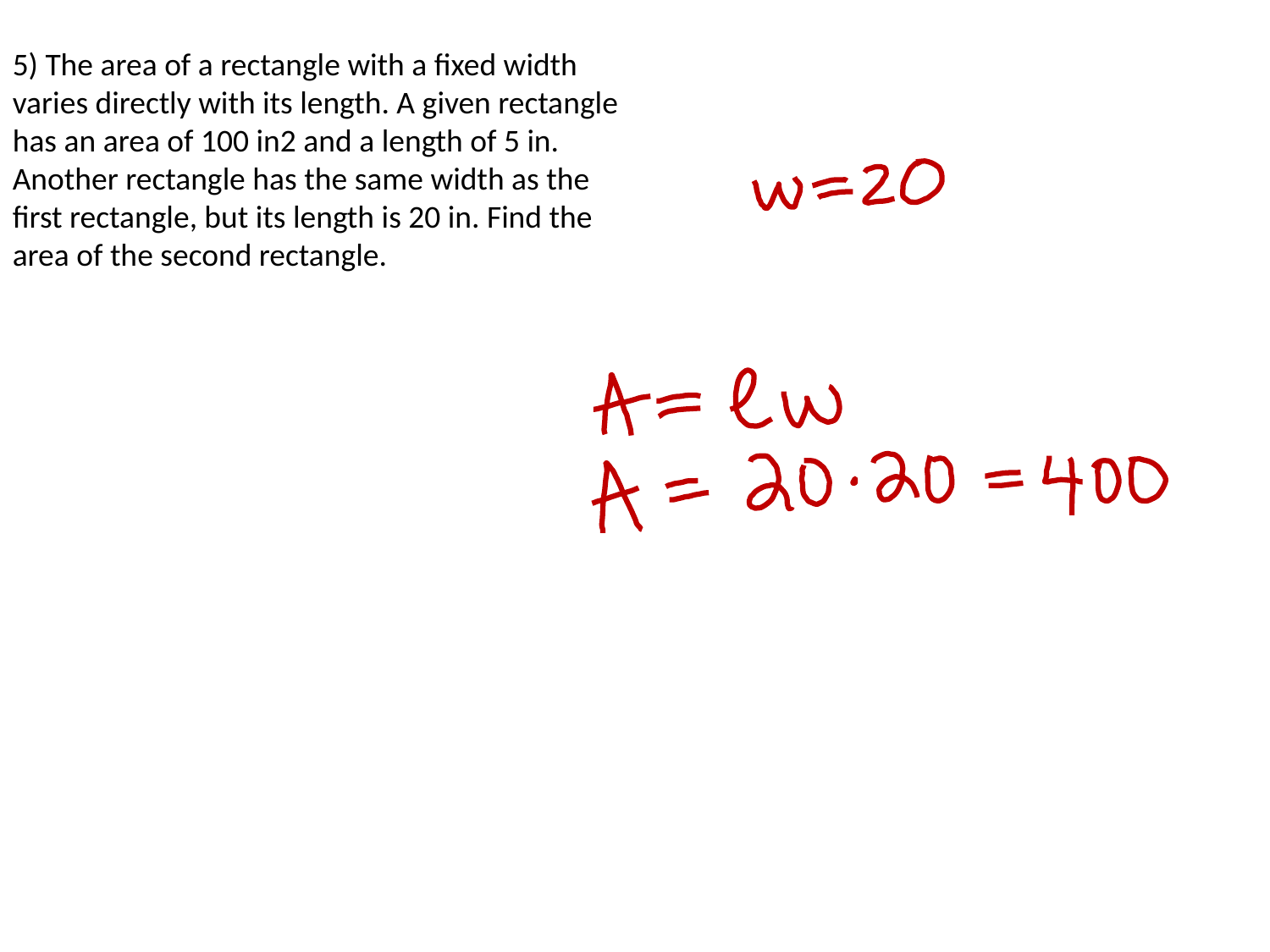

5) The area of a rectangle with a fixed width varies directly with its length. A given rectangle has an area of 100 in2 and a length of 5 in. Another rectangle has the same width as the first rectangle, but its length is 20 in. Find the area of the second rectangle.